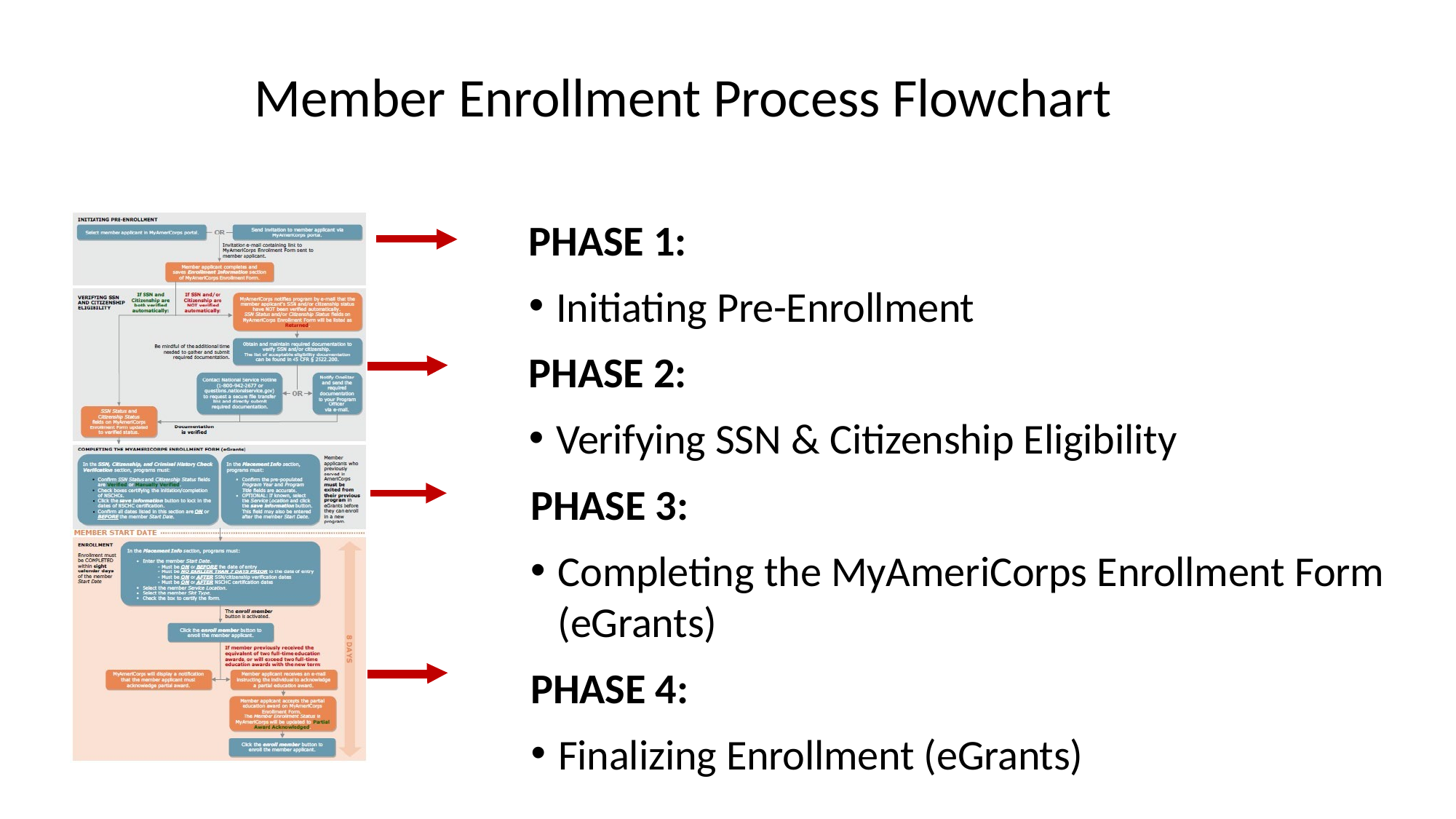

# Member Enrollment Process Flowchart

PHASE 1:
Initiating Pre-Enrollment
PHASE 2:
Verifying SSN & Citizenship Eligibility
PHASE 3:
Completing the MyAmeriCorps Enrollment Form  (eGrants)
PHASE 4:
Finalizing Enrollment (eGrants)

6